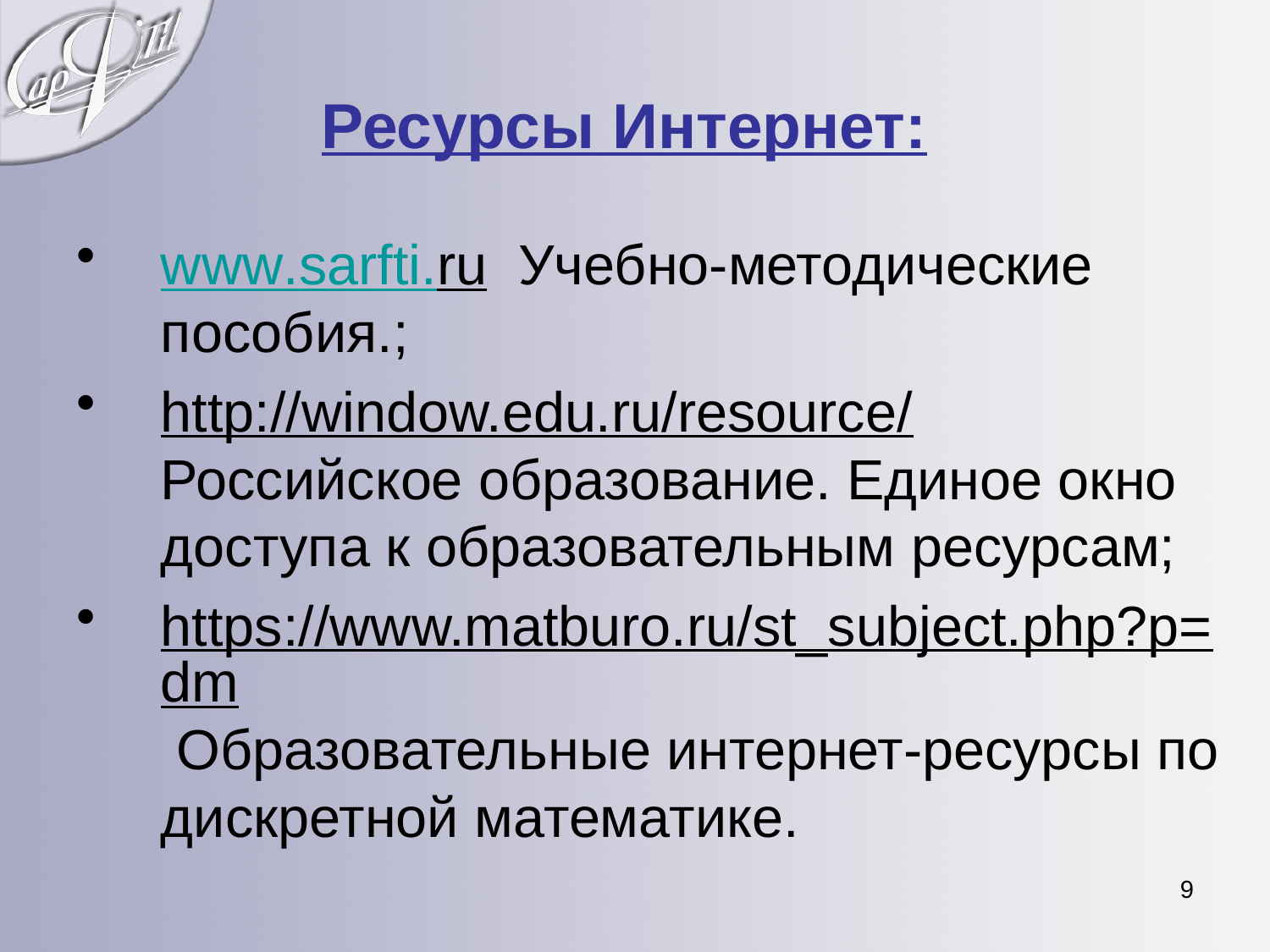

# Ресурсы Интернет:
www.sarfti.ru  Учебно-методические пособия.;
http://window.edu.ru/resource/   Российское образование. Единое окно доступа к образовательным ресурсам;
https://www.matburo.ru/st_subject.php?p=dm Образовательные интернет-ресурсы по дискретной математике.
9